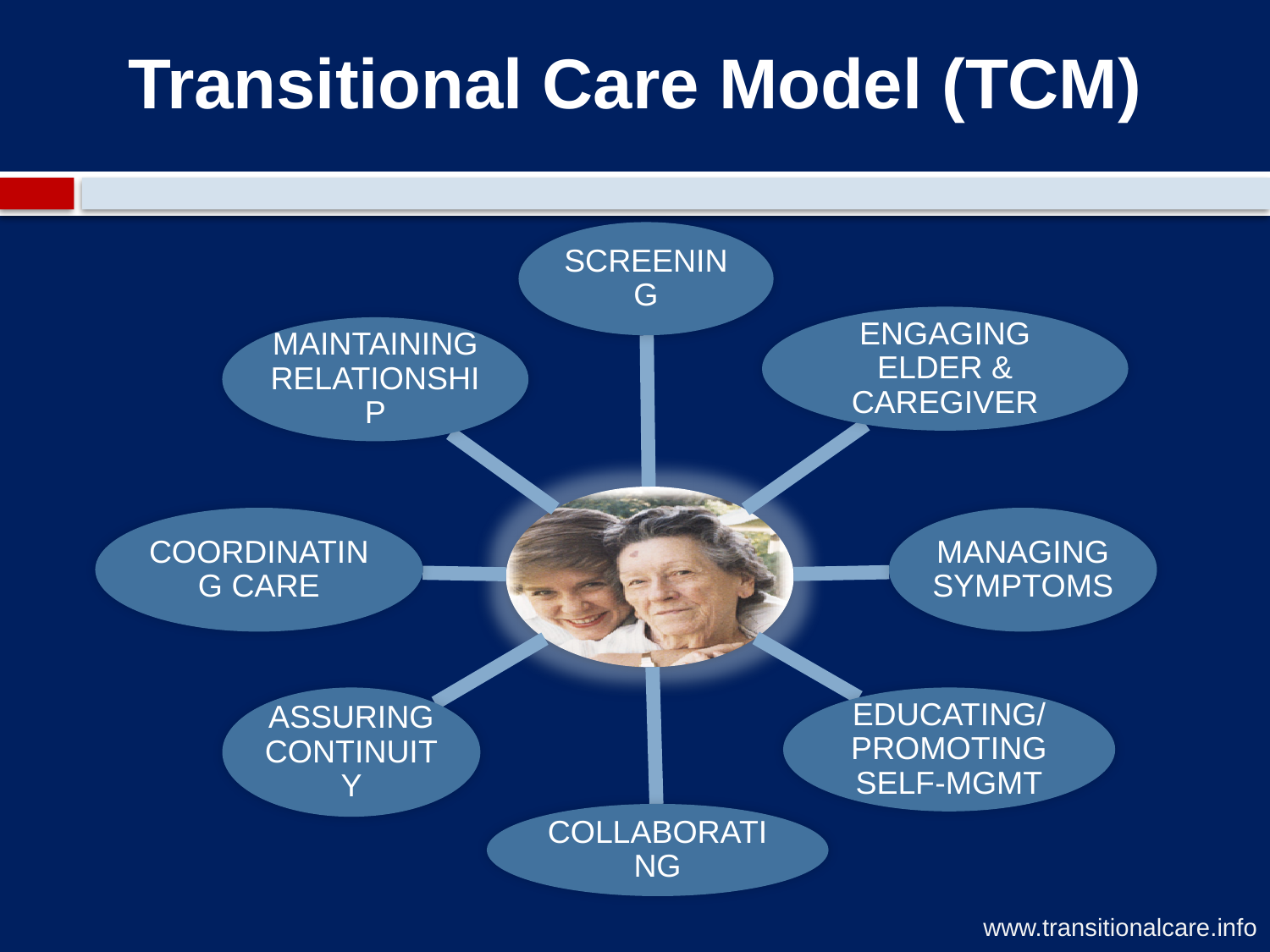

Transitional Care Model (TCM)

Screening

Engaging Elder & Caregiver

Managing Symptoms

Educating/ Promoting Self-MGMT

Collaborating

Assuring Continuity

Coordinating Care

Maintaining Relationship
www.transitionalcare.info